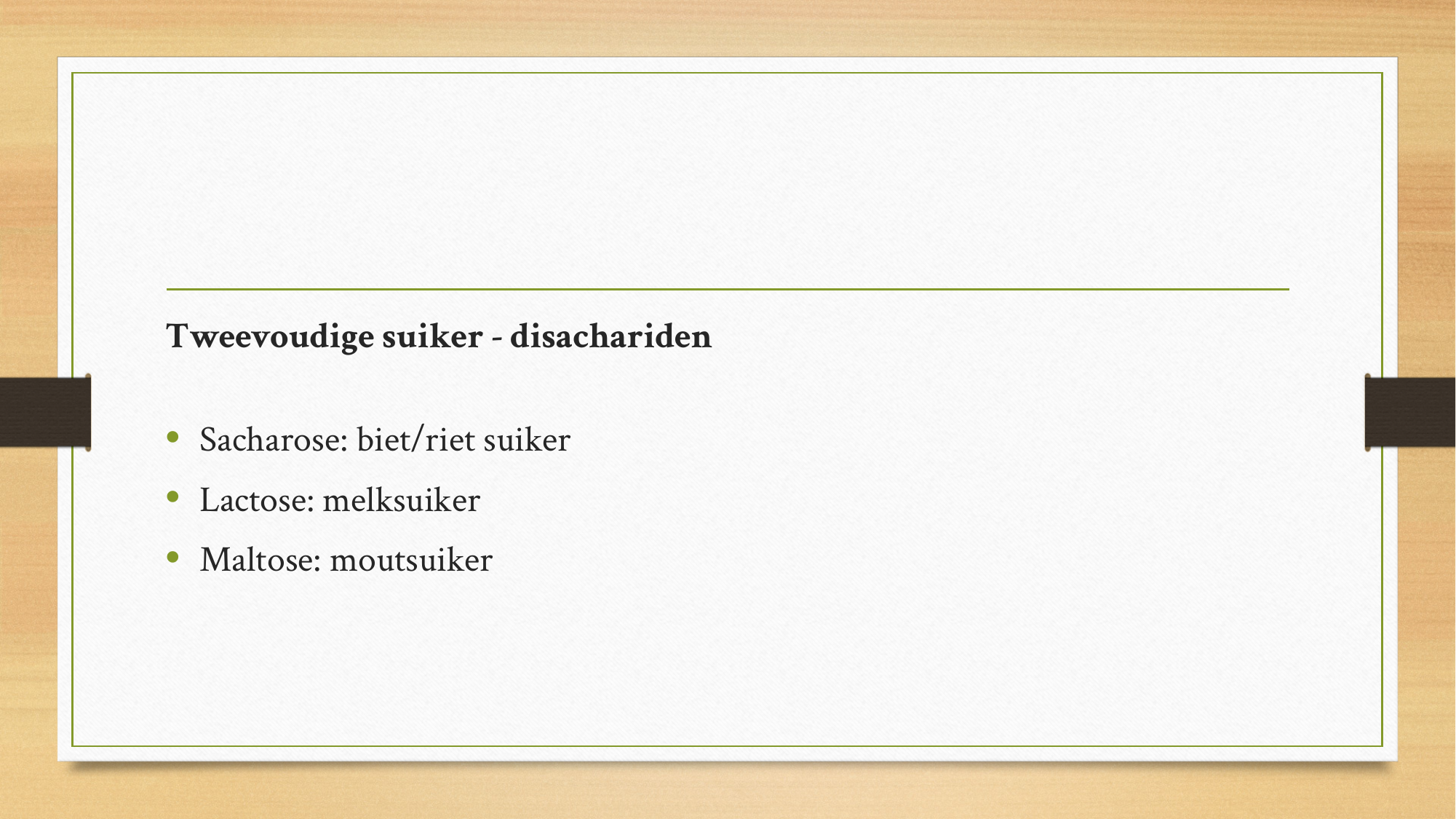

#
Tweevoudige suiker - disachariden
Sacharose: biet/riet suiker
Lactose: melksuiker
Maltose: moutsuiker